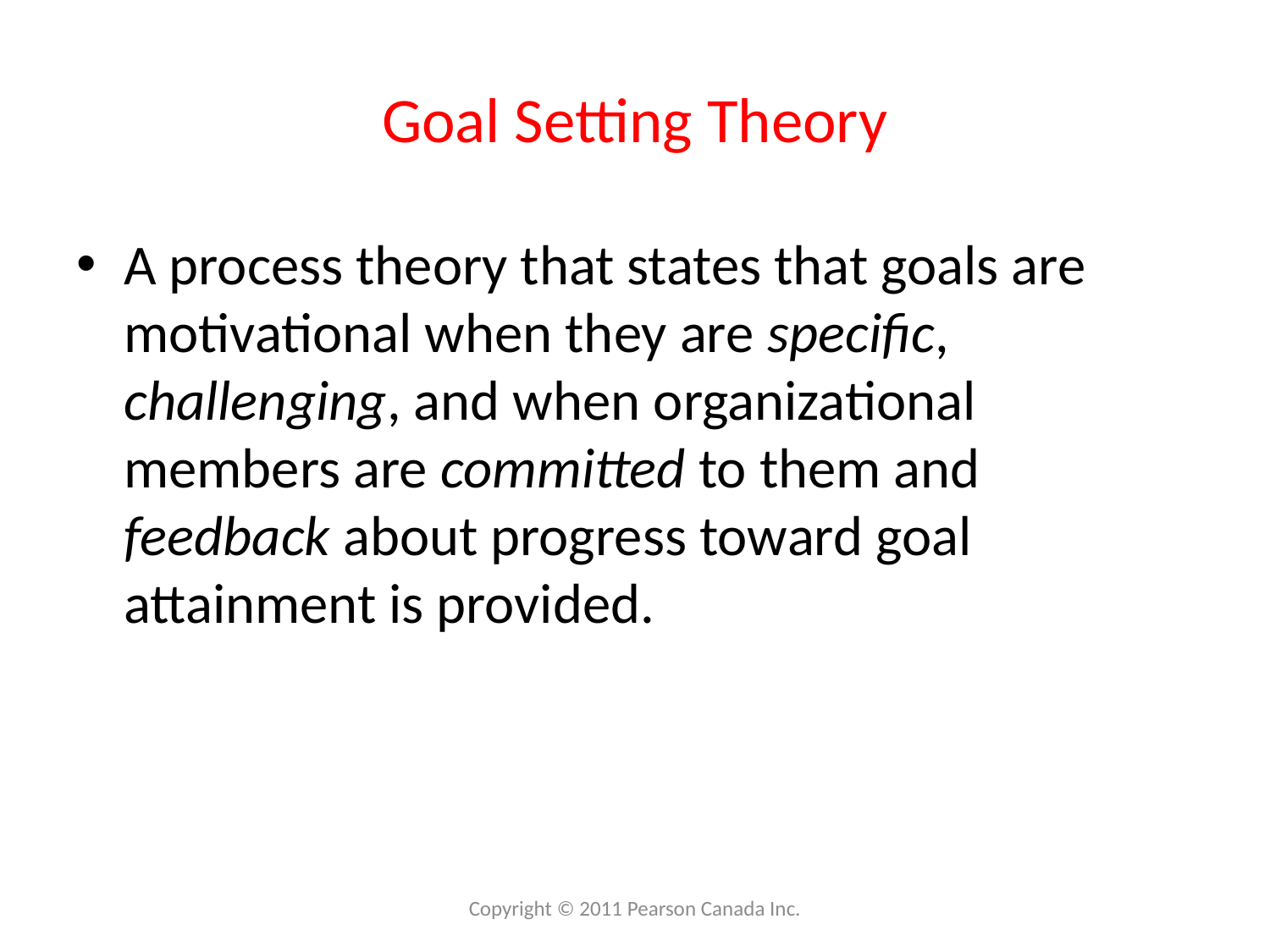

# Goal Setting Theory
A process theory that states that goals are motivational when they are specific, challenging, and when organizational members are committed to them and feedback about progress toward goal attainment is provided.
Copyright © 2011 Pearson Canada Inc.